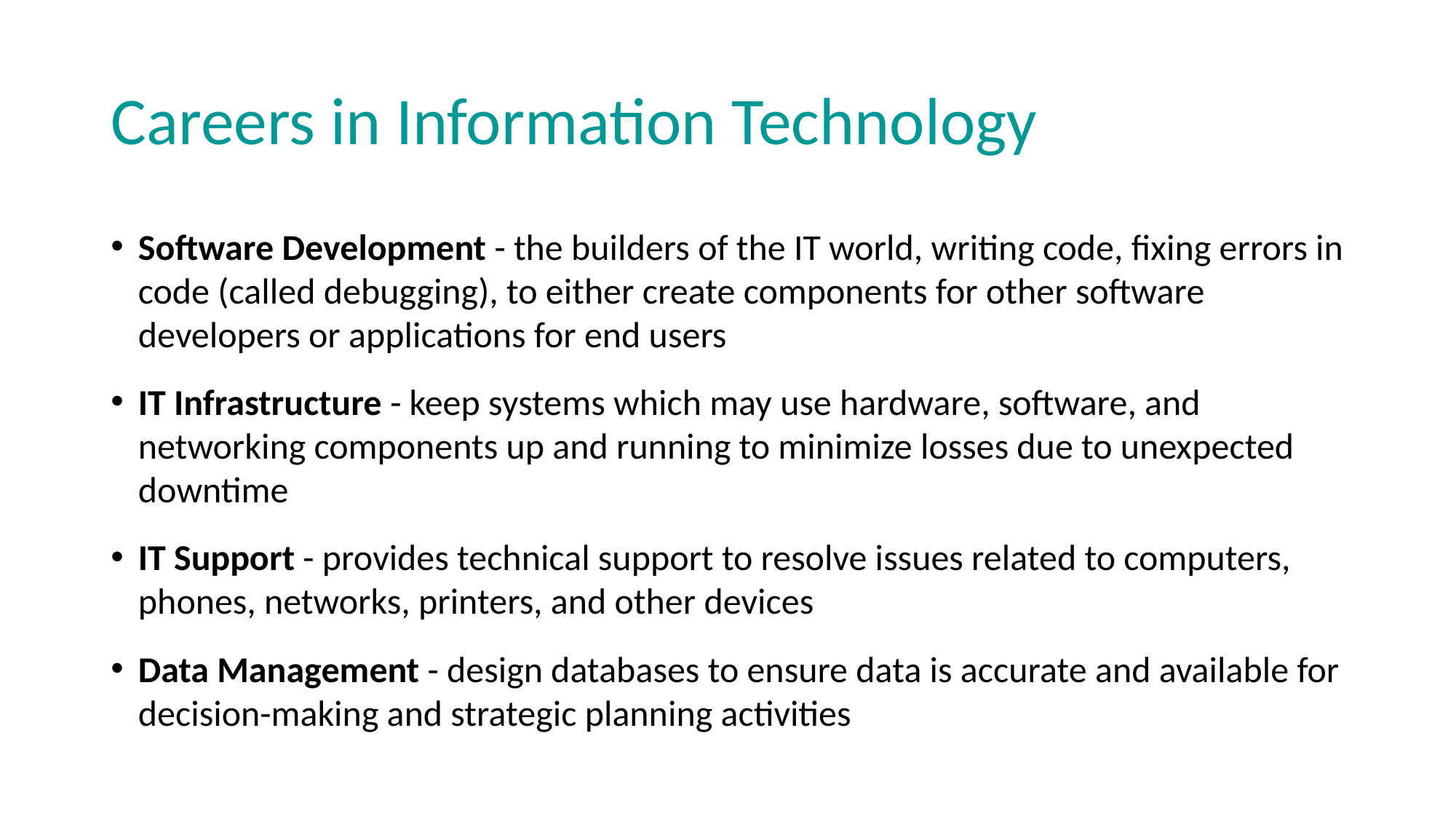

# Careers in Information Technology
Software Development - the builders of the IT world, writing code, fixing errors in code (called debugging), to either create components for other software developers or applications for end users
IT Infrastructure - keep systems which may use hardware, software, and networking components up and running to minimize losses due to unexpected downtime
IT Support - provides technical support to resolve issues related to computers, phones, networks, printers, and other devices
Data Management - design databases to ensure data is accurate and available for decision-making and strategic planning activities